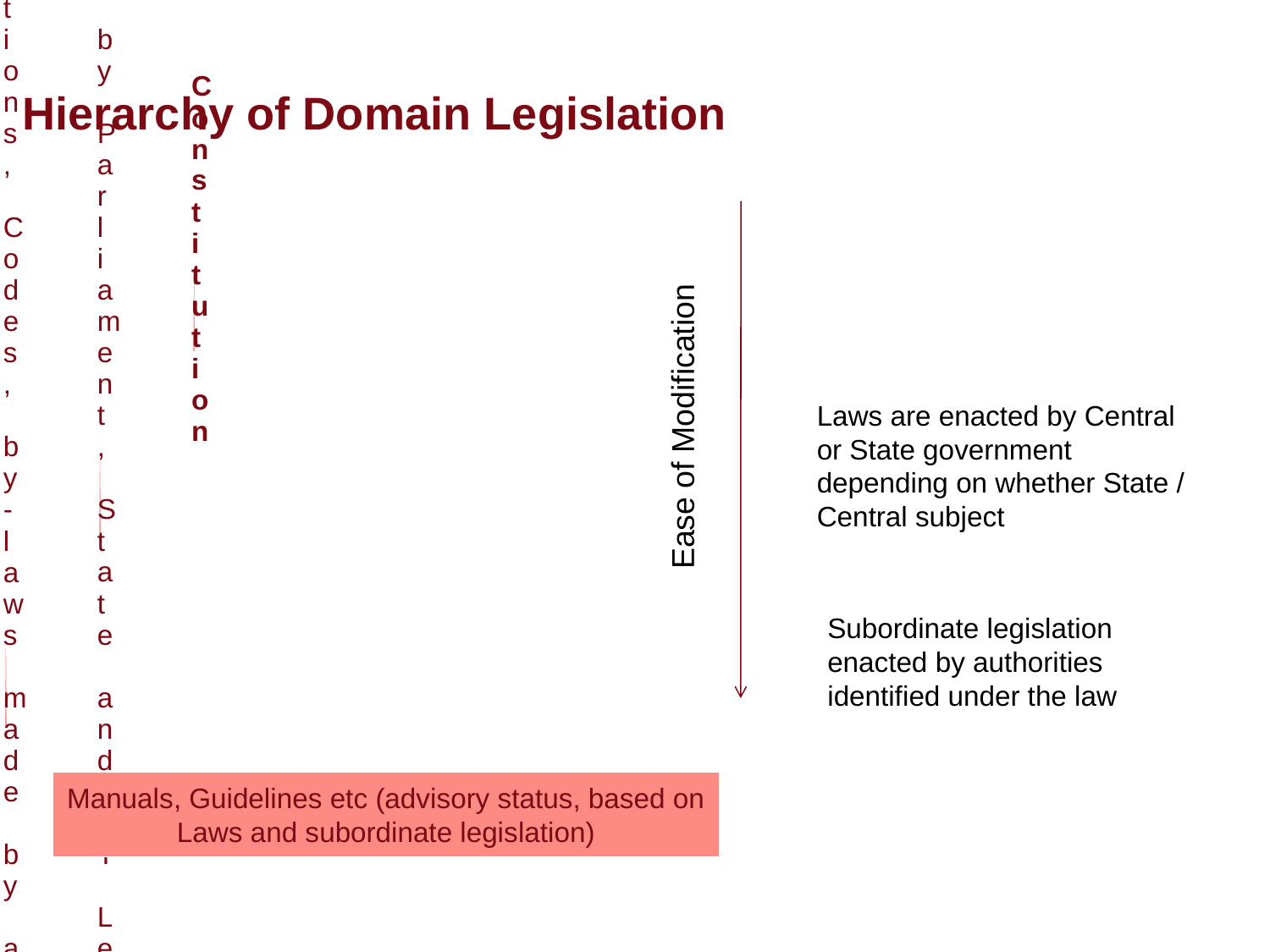

# Hierarchy of Domain Legislation
Constitution
Subordinate Legislation
Laws are enacted by Central or State government depending on whether State / Central subject
Ease of Modification
Subordinate legislation enacted by authorities identified under the law
Manuals, Guidelines etc (advisory status, based on Laws and subordinate legislation)